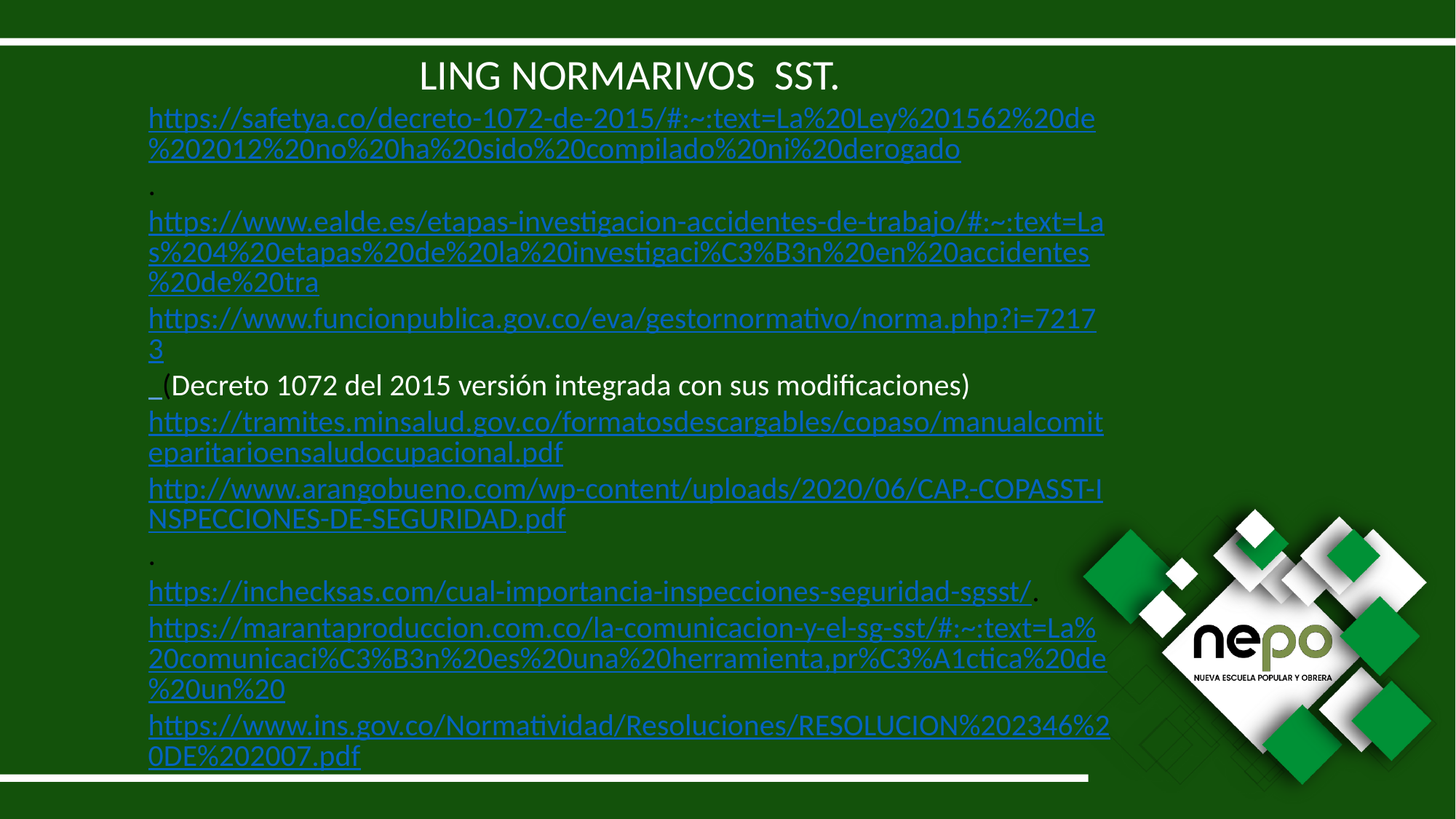

LING NORMARIVOS  SST.
https://safetya.co/decreto-1072-de-2015/#:~:text=La%20Ley%201562%20de%202012%20no%20ha%20sido%20compilado%20ni%20derogado.
https://www.ealde.es/etapas-investigacion-accidentes-de-trabajo/#:~:text=Las%204%20etapas%20de%20la%20investigaci%C3%B3n%20en%20accidentes%20de%20tra
https://www.funcionpublica.gov.co/eva/gestornormativo/norma.php?i=72173  (Decreto 1072 del 2015 versión integrada con sus modificaciones)
https://tramites.minsalud.gov.co/formatosdescargables/copaso/manualcomiteparitarioensaludocupacional.pdf
http://www.arangobueno.com/wp-content/uploads/2020/06/CAP.-COPASST-INSPECCIONES-DE-SEGURIDAD.pdf.
https://inchecksas.com/cual-importancia-inspecciones-seguridad-sgsst/.
https://marantaproduccion.com.co/la-comunicacion-y-el-sg-sst/#:~:text=La%20comunicaci%C3%B3n%20es%20una%20herramienta,pr%C3%A1ctica%20de%20un%20
https://www.ins.gov.co/Normatividad/Resoluciones/RESOLUCION%202346%20DE%202007.pdf